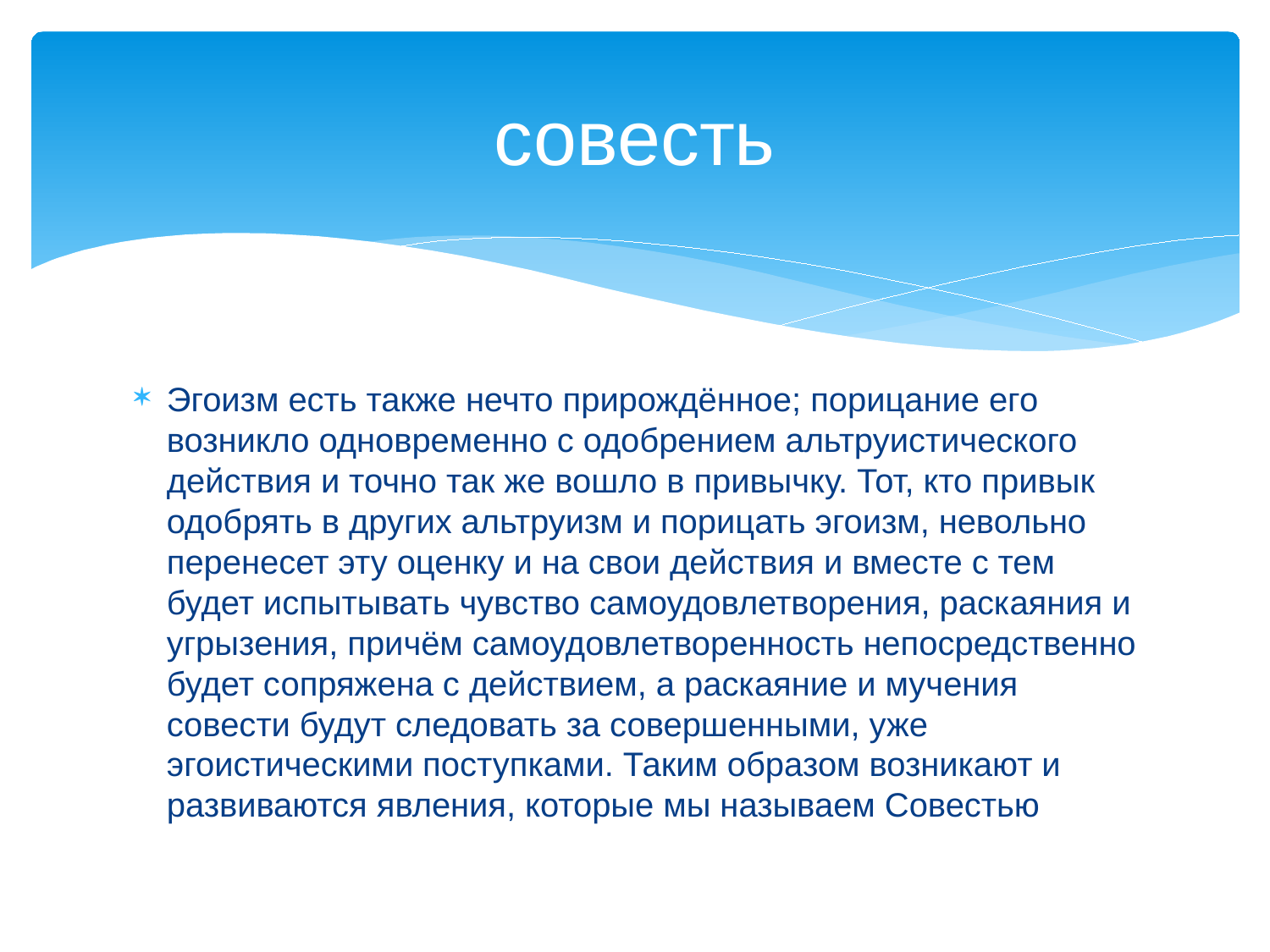

# совесть
Эгоизм есть также нечто прирождённое; порицание его возникло одновременно с одобрением альтруистического действия и точно так же вошло в привычку. Тот, кто привык одобрять в других альтруизм и порицать эгоизм, невольно перенесет эту оценку и на свои действия и вместе с тем будет испытывать чувство самоудовлетворения, раскаяния и угрызения, причём самоудовлетворенность непосредственно будет сопряжена с действием, а раскаяние и мучения совести будут следовать за совершенными, уже эгоистическими поступками. Таким образом возникают и развиваются явления, которые мы называем Совестью